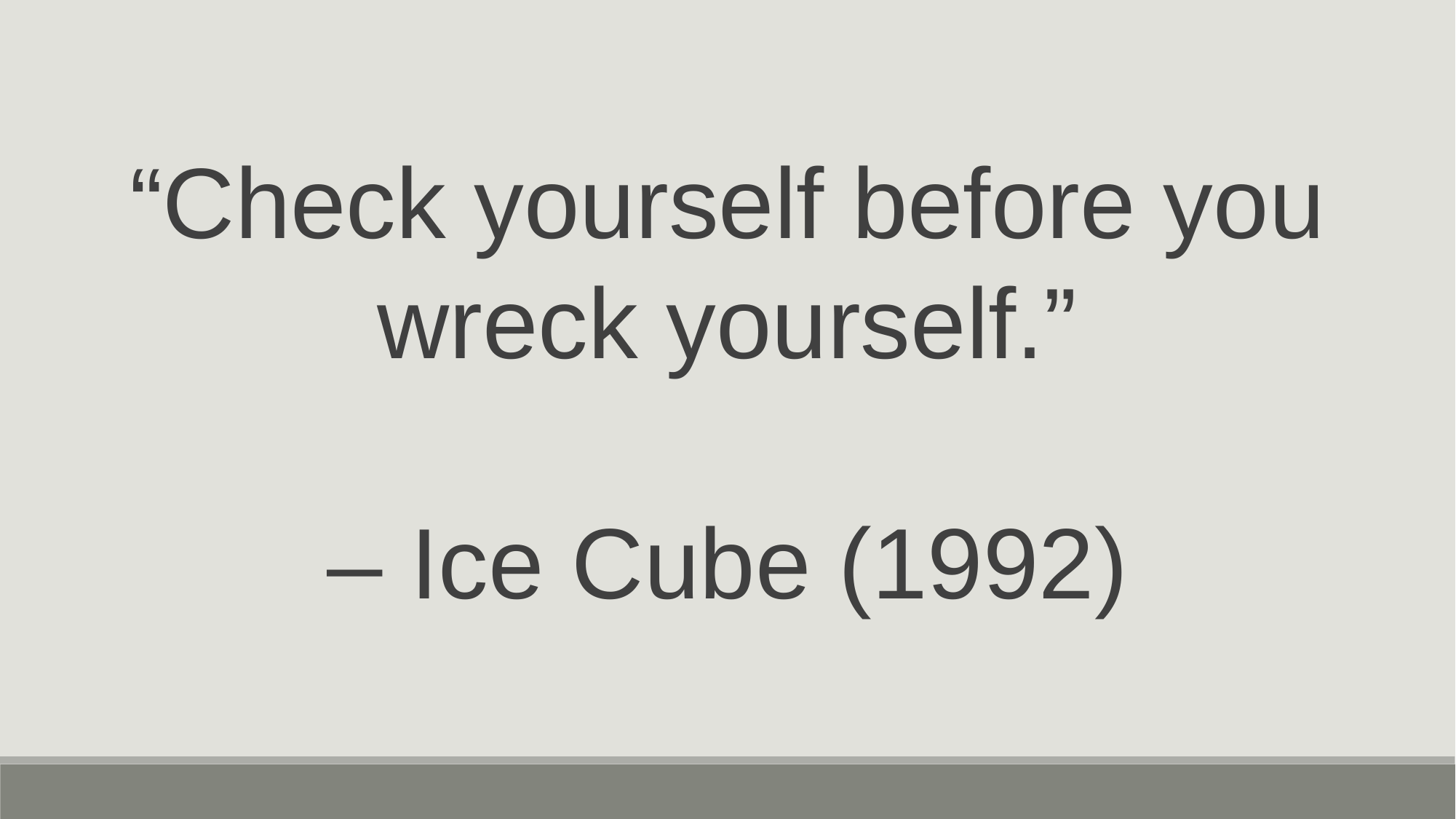

“Check yourself before you wreck yourself.”

– Ice Cube (1992)